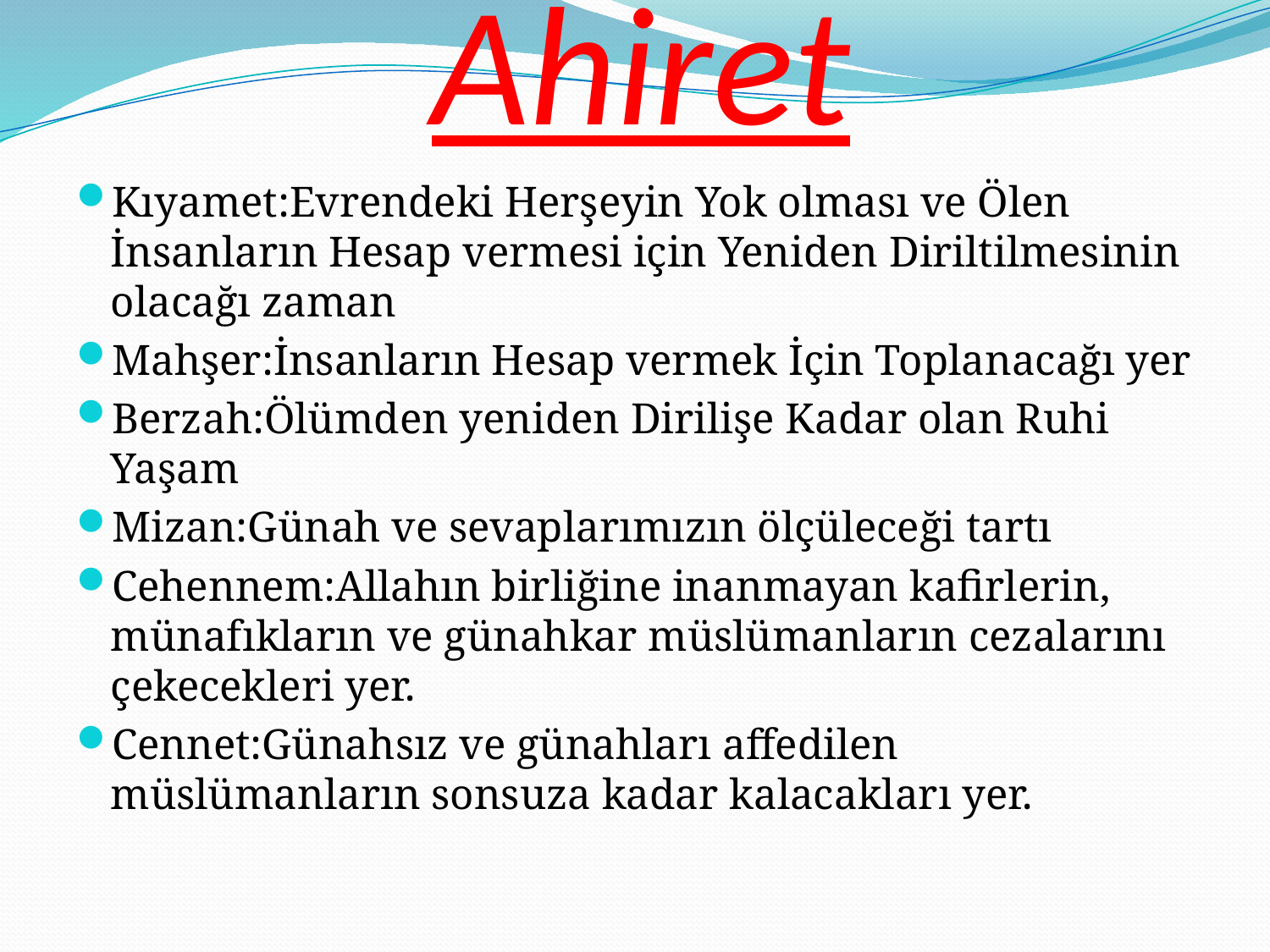

# Ahiret
Kıyamet:Evrendeki Herşeyin Yok olması ve Ölen İnsanların Hesap vermesi için Yeniden Diriltilmesinin olacağı zaman
Mahşer:İnsanların Hesap vermek İçin Toplanacağı yer
Berzah:Ölümden yeniden Dirilişe Kadar olan Ruhi Yaşam
Mizan:Günah ve sevaplarımızın ölçüleceği tartı
Cehennem:Allahın birliğine inanmayan kafirlerin, münafıkların ve günahkar müslümanların cezalarını çekecekleri yer.
Cennet:Günahsız ve günahları affedilen müslümanların sonsuza kadar kalacakları yer.